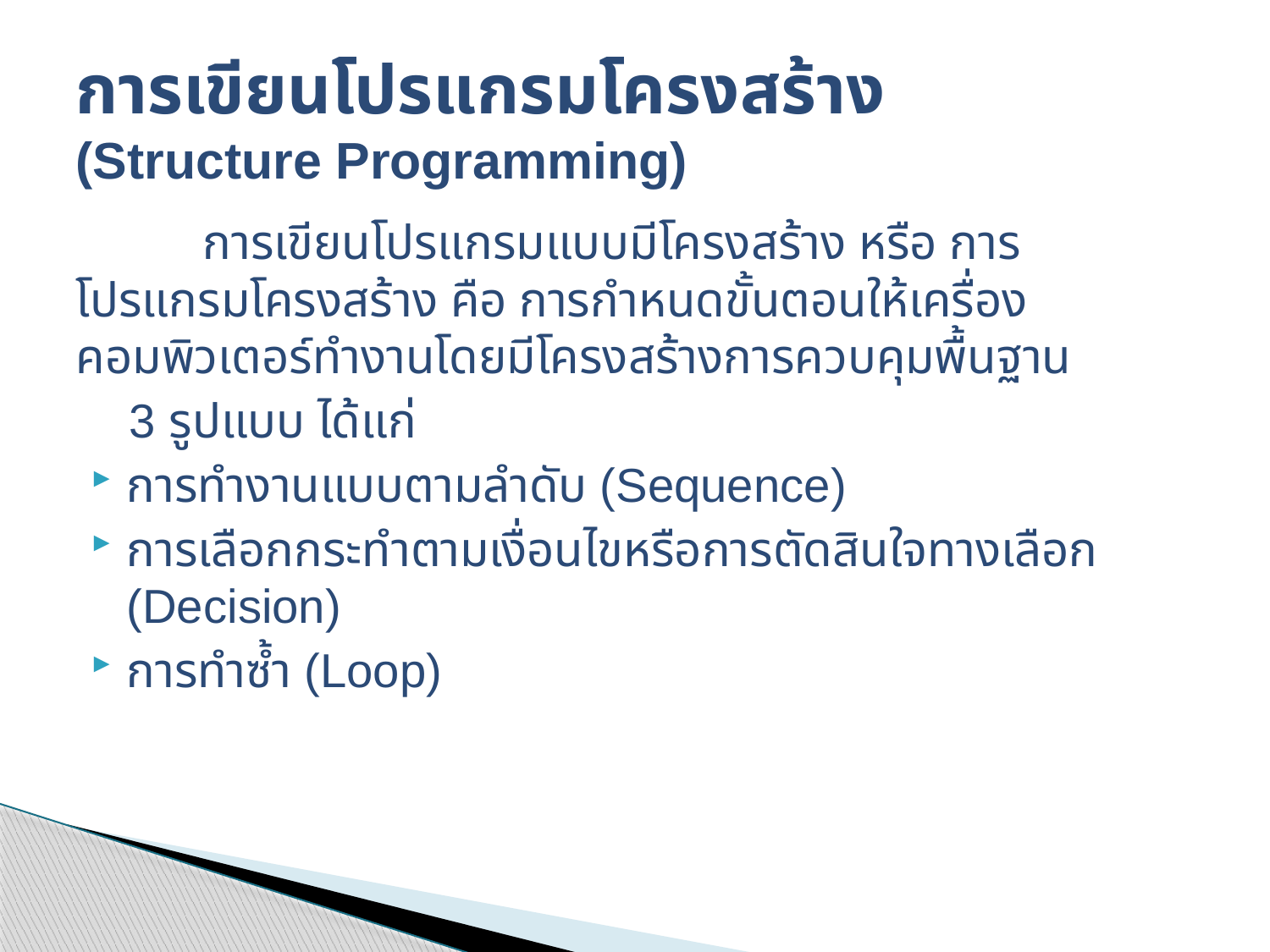

# การเขียนโปรแกรมโครงสร้าง (Structure Programming)
	การเขียนโปรแกรมแบบมีโครงสร้าง หรือ การโปรแกรมโครงสร้าง คือ การกำหนดขั้นตอนให้เครื่องคอมพิวเตอร์ทำงานโดยมีโครงสร้างการควบคุมพื้นฐาน
    3 รูปแบบ ได้แก่
การทำงานแบบตามลำดับ (Sequence)
การเลือกกระทำตามเงื่อนไขหรือการตัดสินใจทางเลือก (Decision)
การทำซ้ำ (Loop)